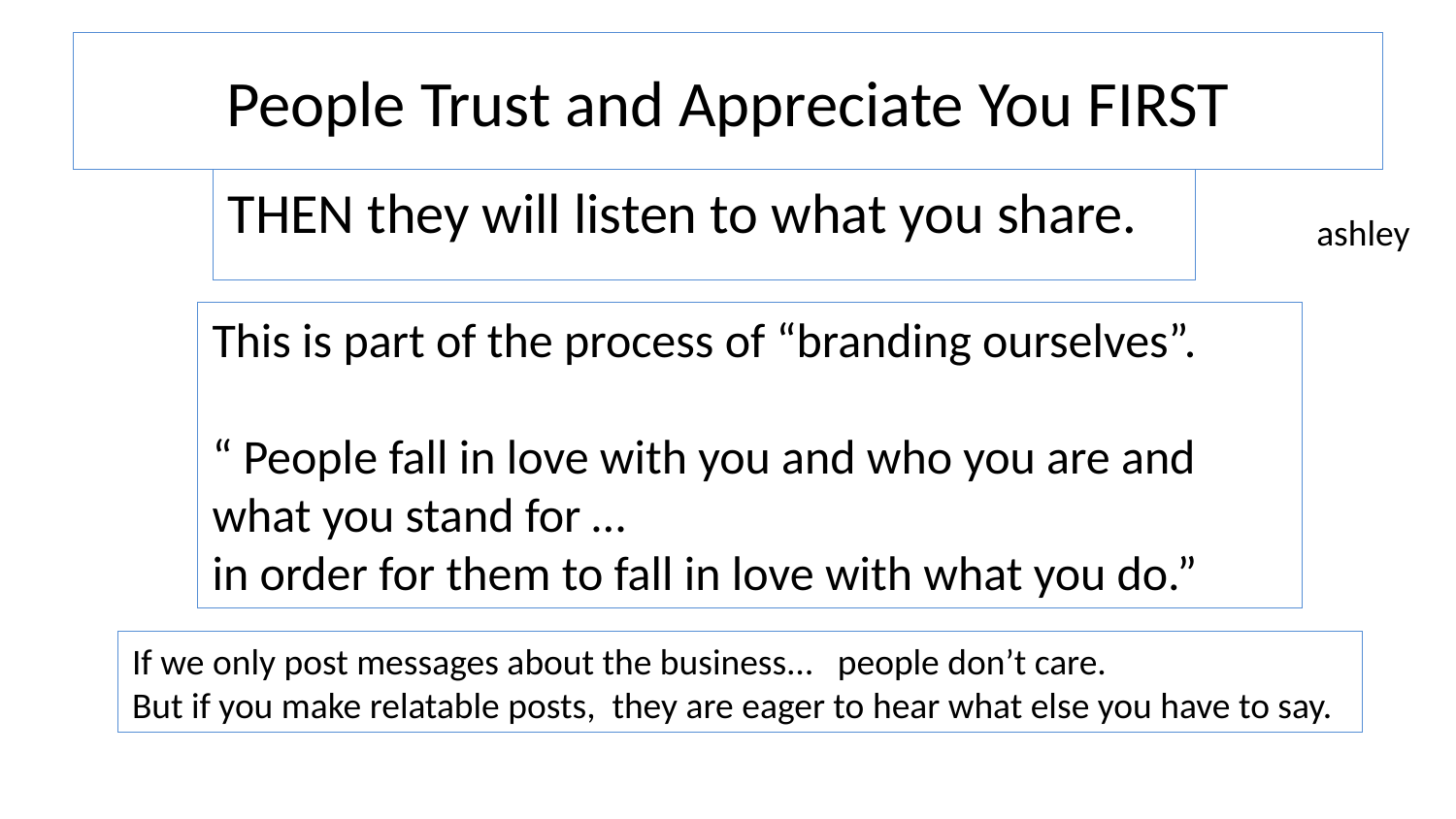

# People Trust and Appreciate You FIRST
THEN they will listen to what you share.
ashley
This is part of the process of “branding ourselves”.

“ People fall in love with you and who you are and 	what you stand for …
in order for them to fall in love with what you do.”
If we only post messages about the business…   people don’t care.
But if you make relatable posts,  they are eager to hear what else you have to say.